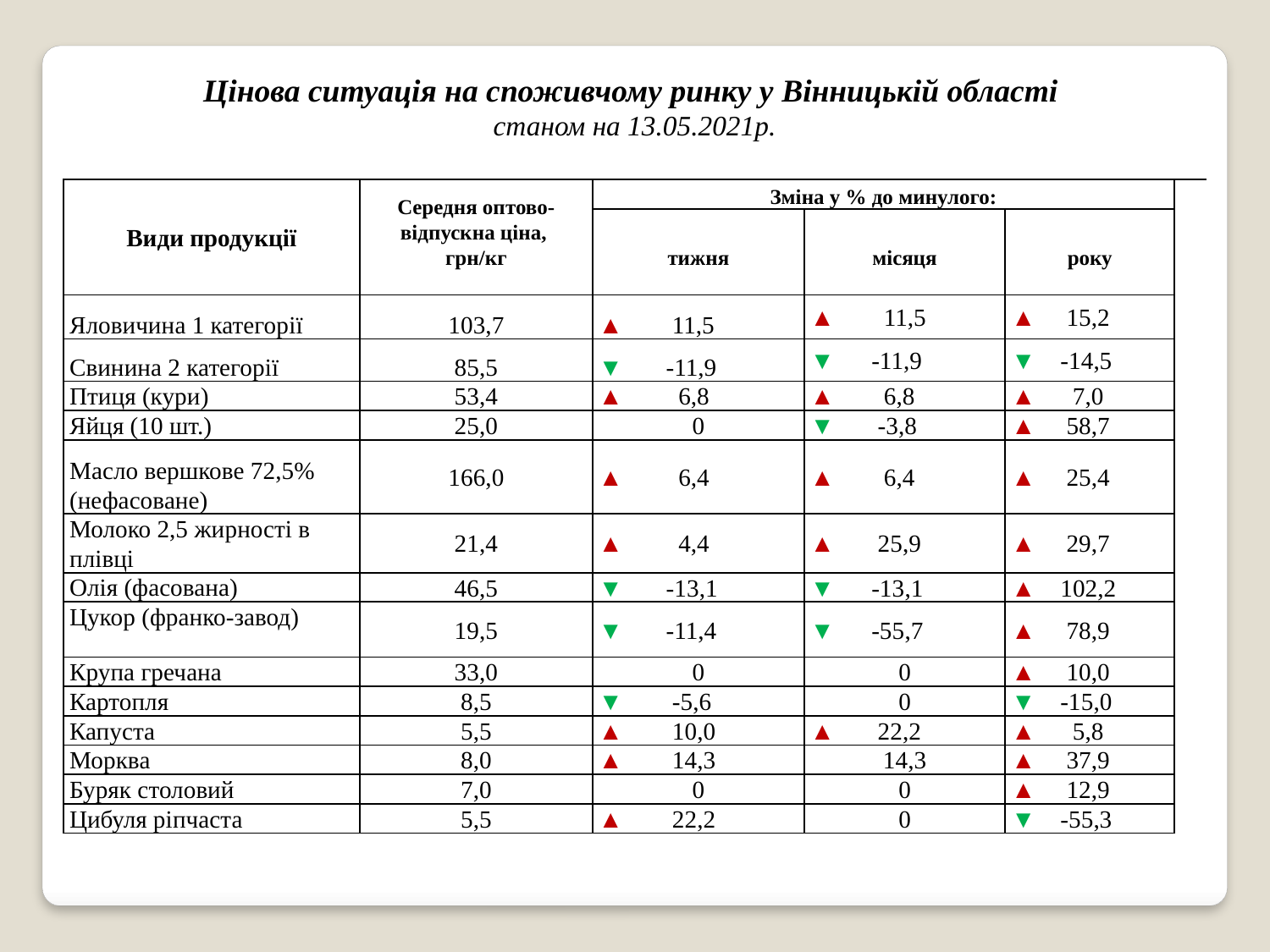

| Цінова ситуація на споживчому ринку у Вінницькій області станом на 13.05.2021р. |  |  |  |  |  |
| --- | --- | --- | --- | --- | --- |
| Види продукції | Середня оптово-відпускна ціна, грн/кг | Зміна у % до минулого: |  |  |  |
|  |  | тижня | місяця | року |  |
| Яловичина 1 категорії | 103,7 | ▲ 11,5 | ▲ 11,5 | ▲ 15,2 |  |
| Свинина 2 категорії | 85,5 | ▼ -11,9 | ▼ -11,9 | ▼ -14,5 |  |
| Птиця (кури) | 53,4 | ▲ 6,8 | ▲ 6,8 | ▲ 7,0 |  |
| Яйця (10 шт.) | 25,0 | 0 | ▼ -3,8 | ▲ 58,7 |  |
| Масло вершкове 72,5% (нефасоване) | 166,0 | ▲ 6,4 | ▲ 6,4 | ▲ 25,4 |  |
| Молоко 2,5 жирності в плівці | 21,4 | ▲ 4,4 | ▲ 25,9 | ▲ 29,7 |  |
| Олія (фасована) | 46,5 | ▼ -13,1 | ▼ -13,1 | ▲ 102,2 |  |
| Цукор (франко-завод) | 19,5 | ▼ -11,4 | ▼ -55,7 | ▲ 78,9 |  |
| Крупа гречана | 33,0 | 0 | 0 | ▲ 10,0 |  |
| Картопля | 8,5 | ▼ -5,6 | 0 | ▼ -15,0 |  |
| Капуста | 5,5 | ▲ 10,0 | ▲ 22,2 | ▲ 5,8 |  |
| Морква | 8,0 | ▲ 14,3 | 14,3 | ▲ 37,9 |  |
| Буряк столовий | 7,0 | 0 | 0 | ▲ 12,9 |  |
| Цибуля ріпчаста | 5,5 | ▲ 22,2 | 0 | ▼ -55,3 |  |